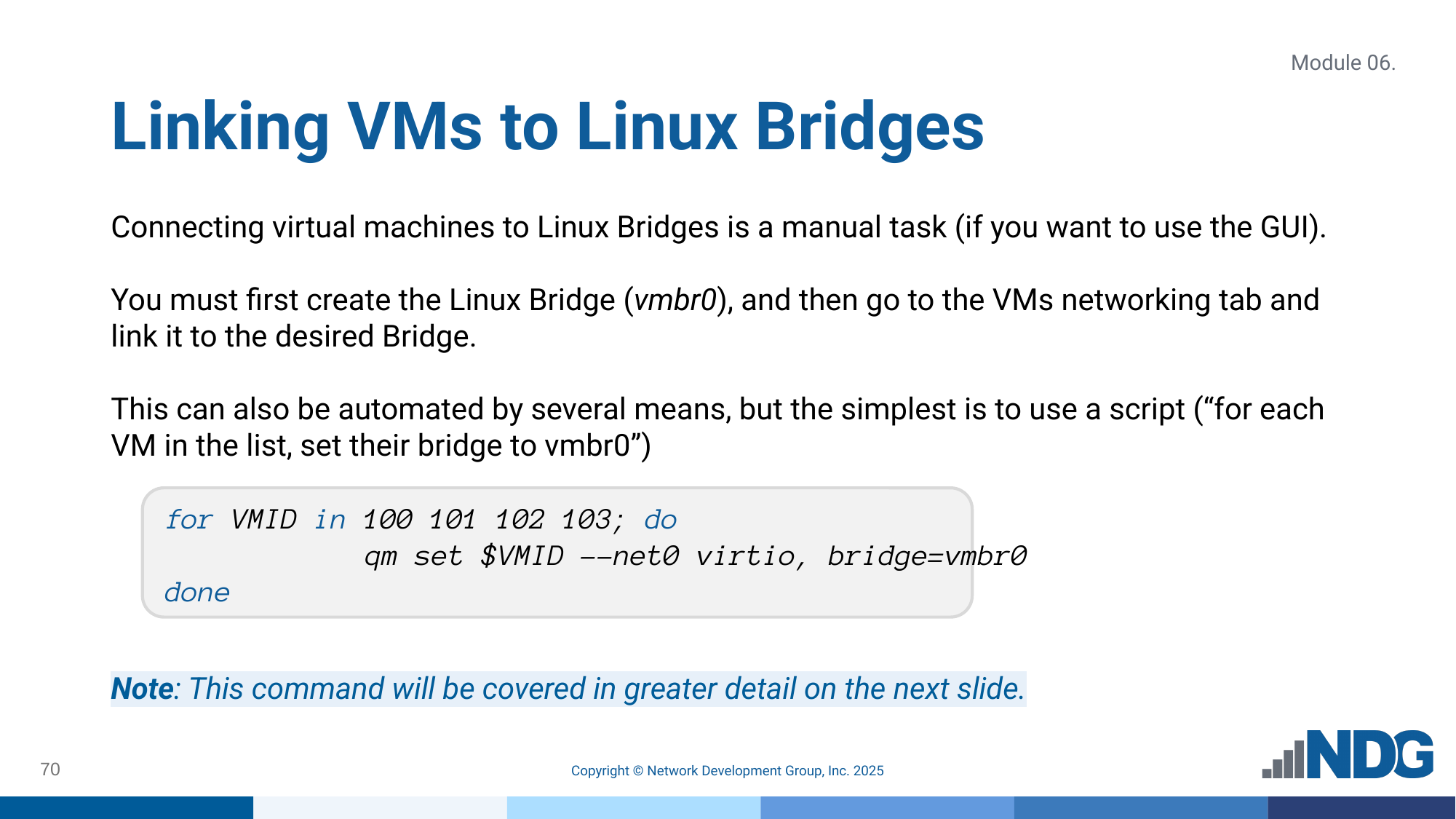

# Linking VMs to Linux Bridges
Module 06.
Connecting virtual machines to Linux Bridges is a manual task (if you want to use the GUI).

You must first create the Linux Bridge (vmbr0), and then go to the VMs networking tab and link it to the desired Bridge.

This can also be automated by several means, but the simplest is to use a script (“for each VM in the list, set their bridge to vmbr0”)

for VMID in 100 101 102 103; do
	   qm set $VMID --net0 virtio, bridge=vmbr0
done

Note: This command will be covered in greater detail on the next slide.